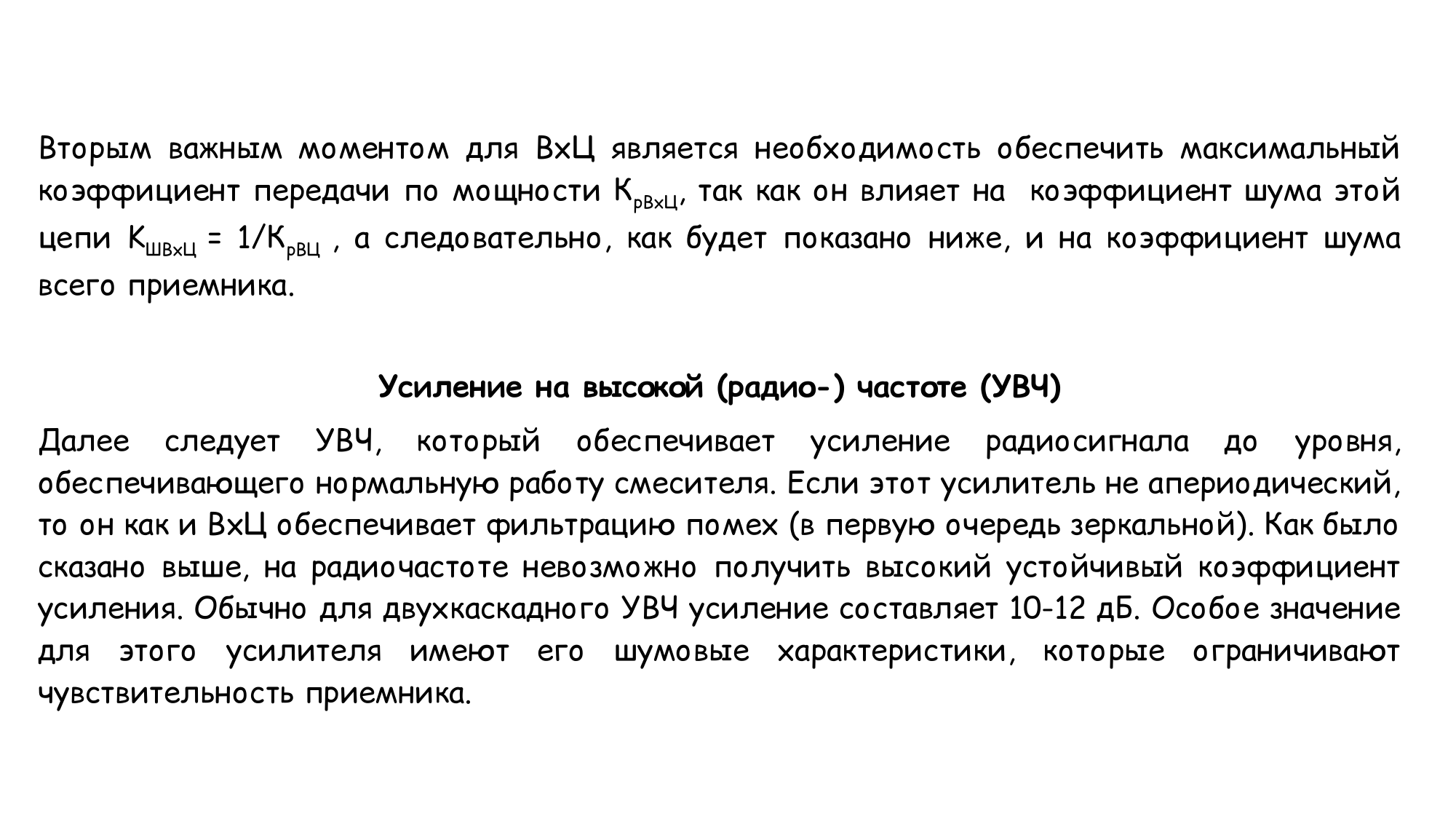

Вторым важным моментом для ВхЦ является необходимость обеспечить максимальный коэффициент передачи по мощности КрВхЦ, так как он влияет на  коэффициент шума этой цепи KШВхЦ = 1/КрВЦ , а следовательно, как будет показано ниже, и на коэффициент шума всего приемника.

Усиление на высокой (радио-) частоте (УВЧ)
Далее следует УВЧ, который обеспечивает усиление радиосигнала до уровня, обеспечивающего нормальную работу смесителя. Если этот усилитель не апериодический, то он как и ВхЦ обеспечивает фильтрацию помех (в первую очередь зеркальной). Как было сказано выше, на радиочастоте невозможно получить высокий устойчивый коэффициент усиления. Обычно для двухкаскадного УВЧ усиление составляет 10-12 дБ. Особое значение для этого усилителя имеют его шумовые характеристики, которые ограничивают чувствительность приемника.